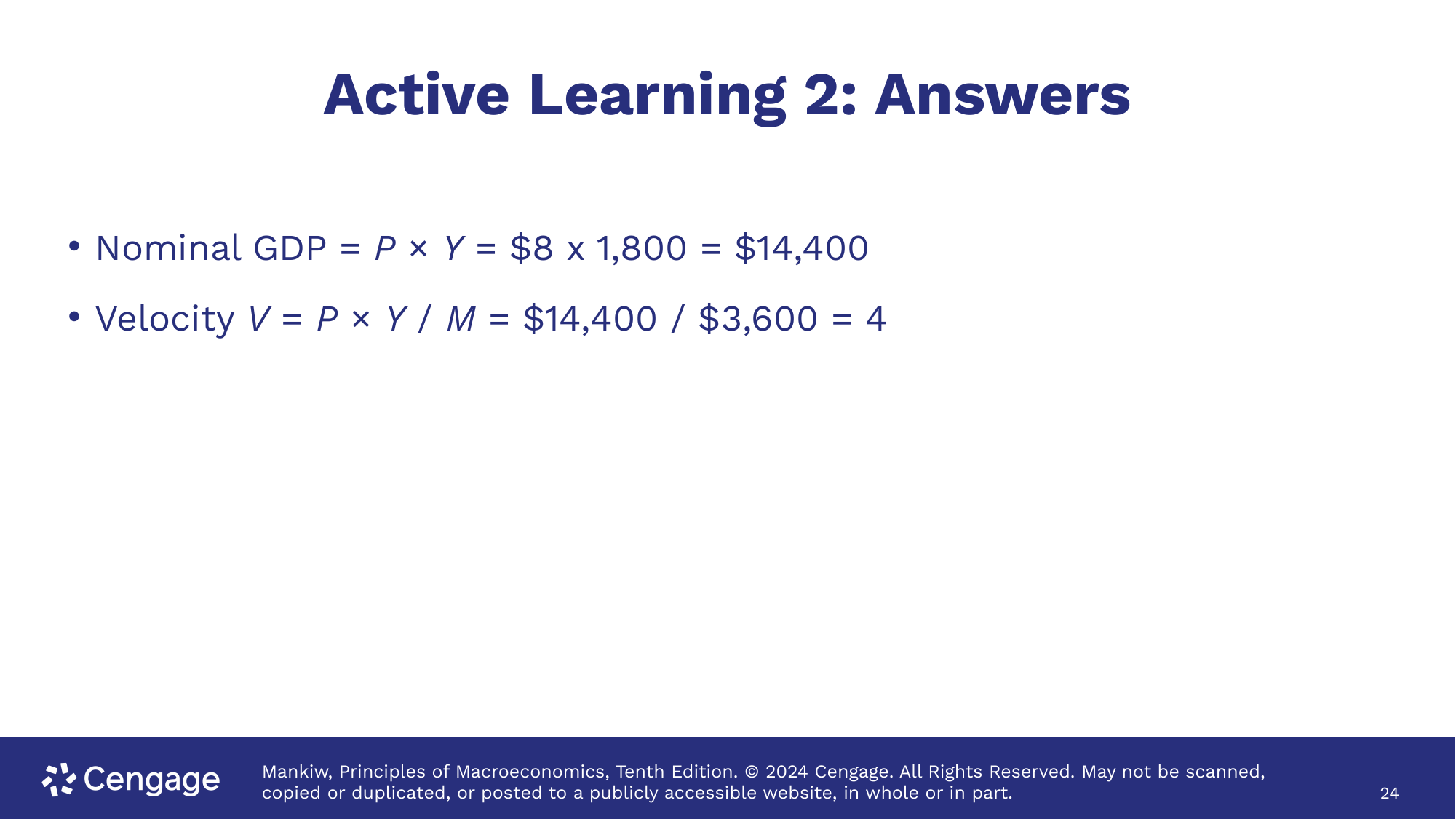

# Active Learning 2: Answers
Nominal GDP = P × Y = $8 x 1,800 = $14,400
Velocity V = P × Y / M = $14,400 / $3,600 = 4